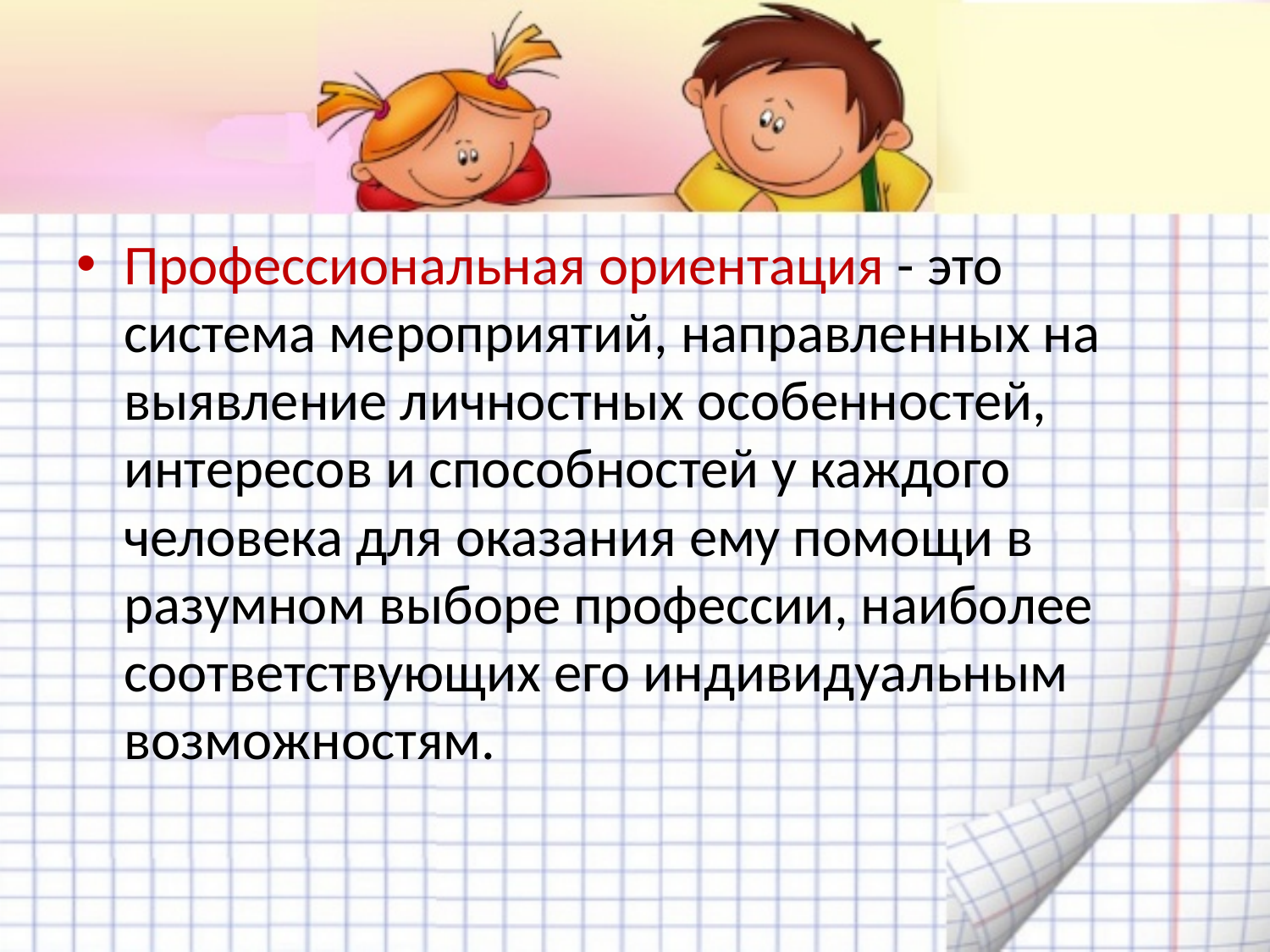

Профессиональная ориентация - это система мероприятий, направленных на выявление личностных особенностей, интересов и способностей у каждого человека для оказания ему помощи в разумном выборе профессии, наиболее соответствующих его индивидуальным возможностям.